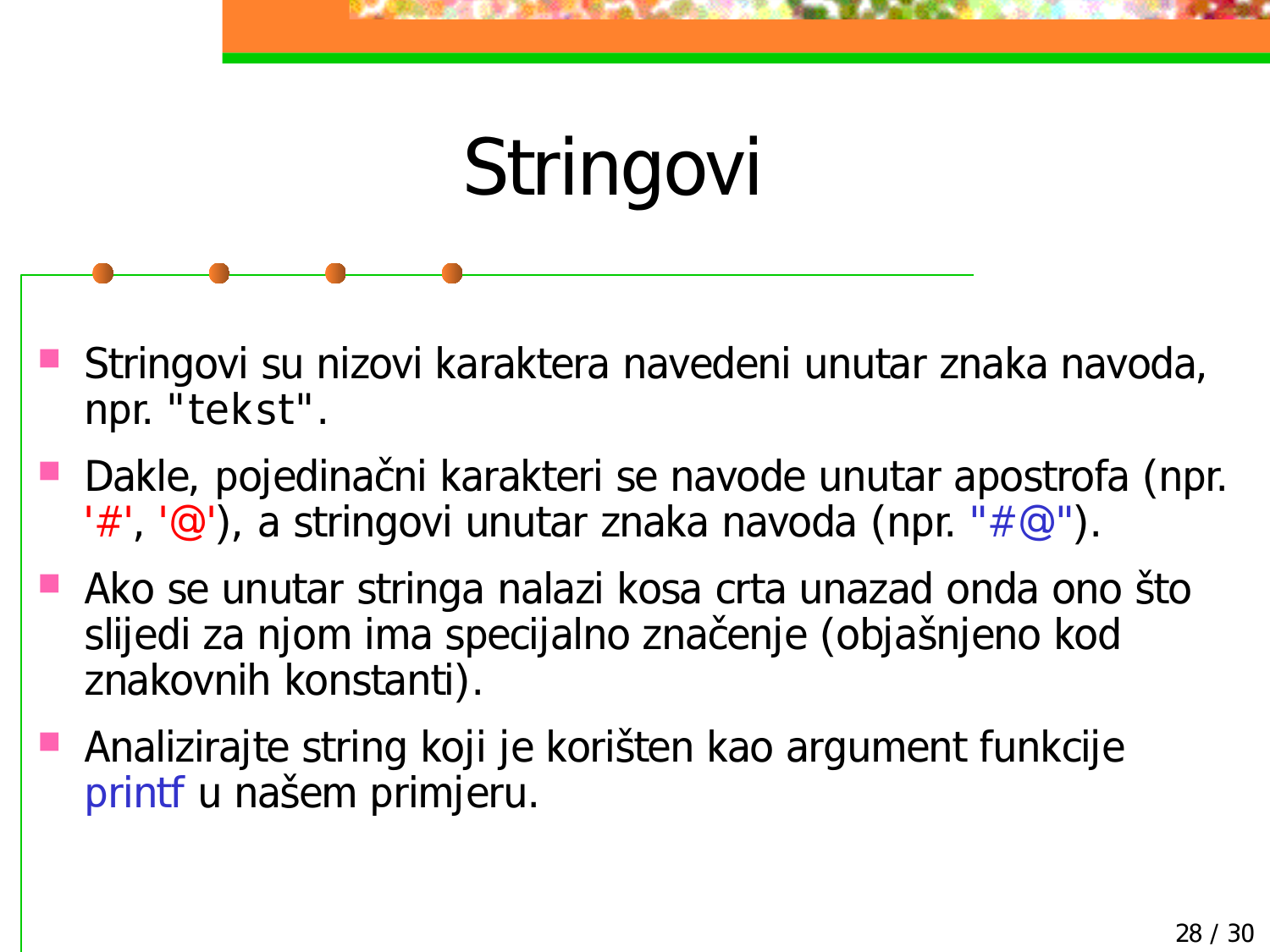

# Stringovi
Stringovi su nizovi karaktera navedeni unutar znaka navoda, npr. "tekst".
Dakle, pojedinačni karakteri se navode unutar apostrofa (npr. '#', '@'), a stringovi unutar znaka navoda (npr. "#@").
Ako se unutar stringa nalazi kosa crta unazad onda ono što slijedi za njom ima specijalno značenje (objašnjeno kod znakovnih konstanti).
Analizirajte string koji je korišten kao argument funkcije printf u našem primjeru.
28 / 30